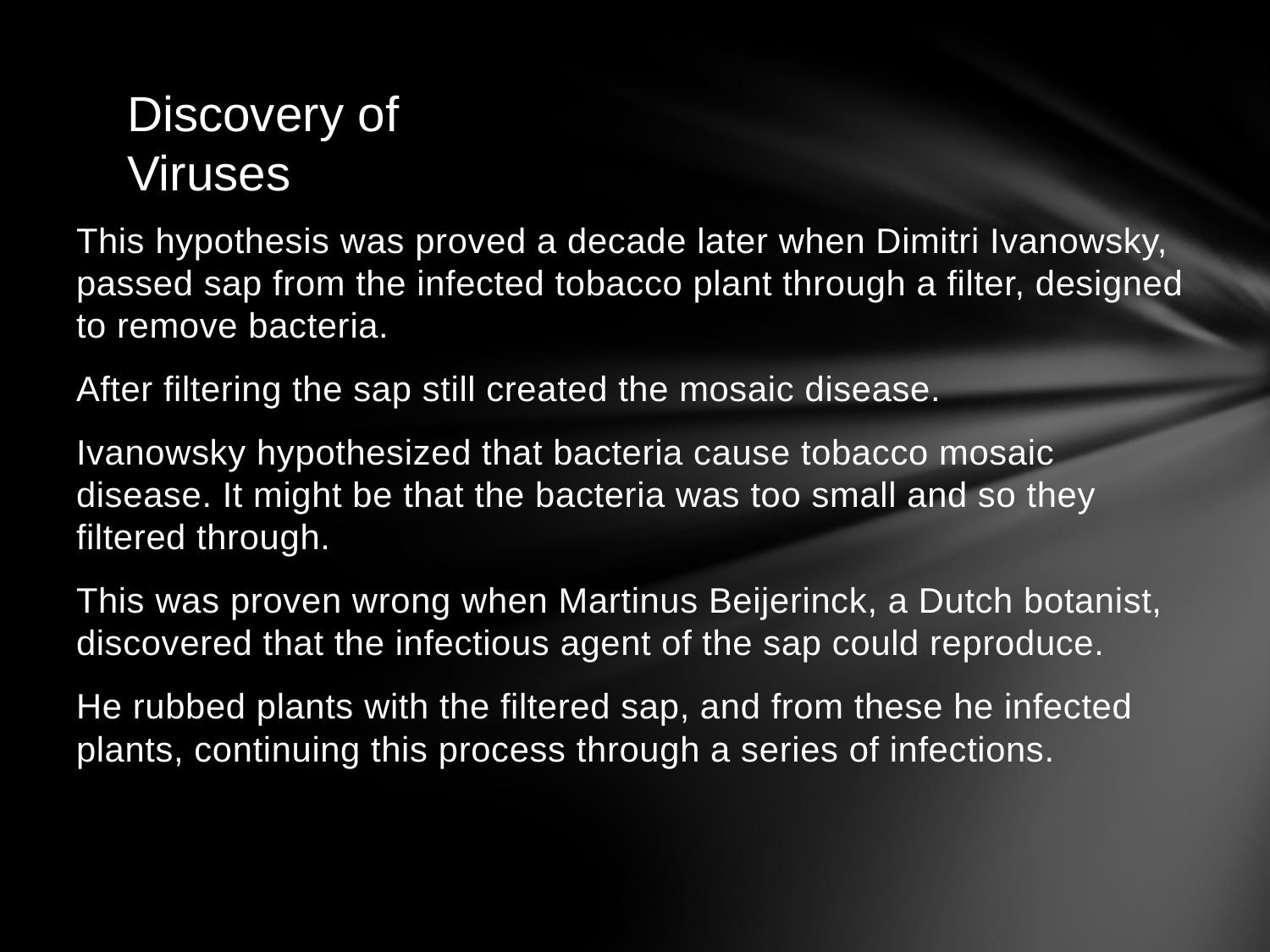

Discovery of Viruses

This hypothesis was proved a decade later when Dimitri Ivanowsky,  passed sap from the infected tobacco plant through a filter, designed to remove bacteria.
After filtering the sap still created the mosaic disease.
Ivanowsky hypothesized that bacteria cause tobacco mosaic disease. It might be that the bacteria was too small and so they filtered through.
This was proven wrong when Martinus Beijerinck, a Dutch botanist, discovered that the infectious agent of the sap could reproduce.
He rubbed plants with the filtered sap, and from these he infected plants, continuing this process through a series of infections.